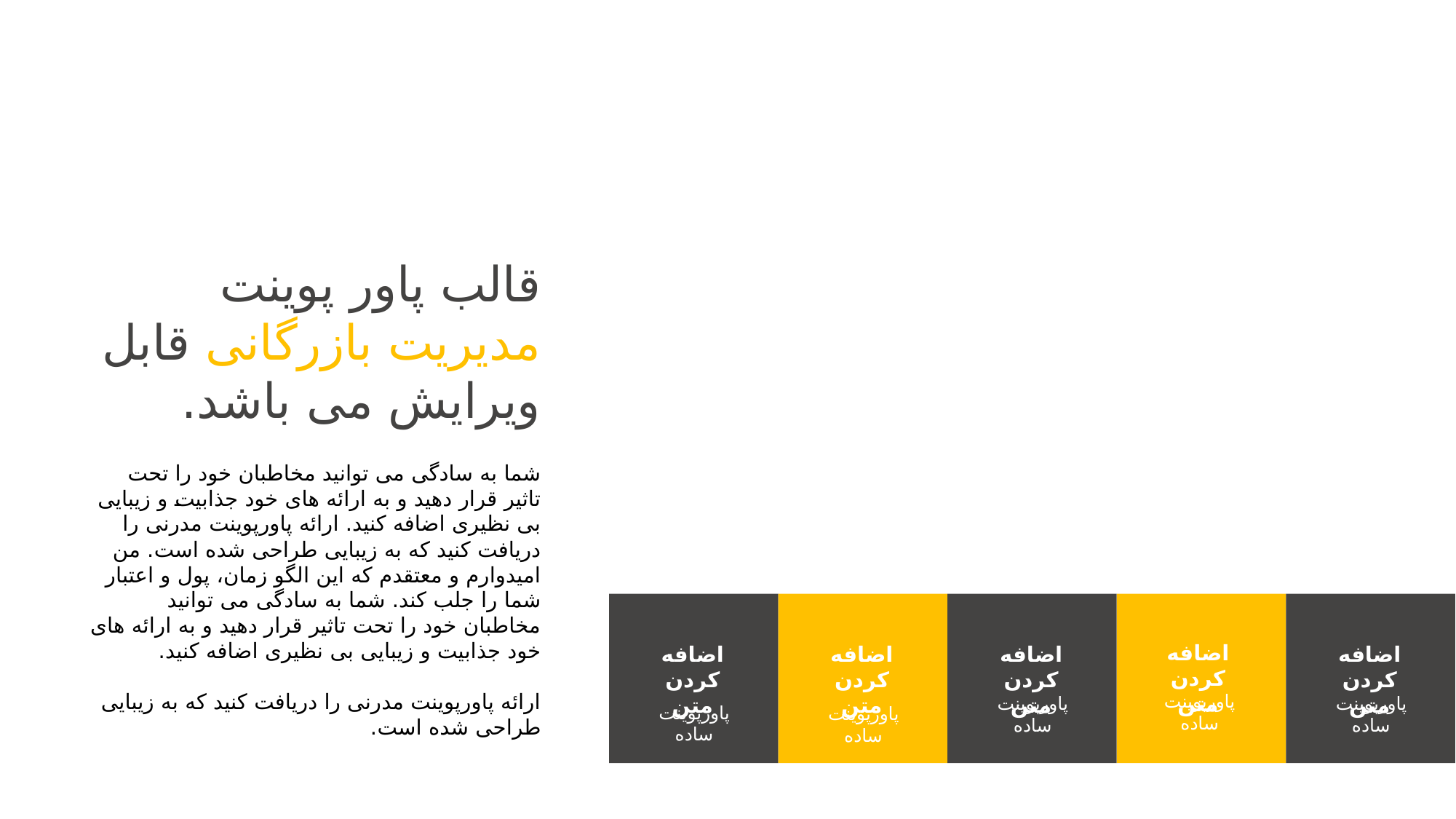

قالب پاور پوینت مدیریت بازرگانی قابل ویرایش می باشد.
شما به سادگی می توانید مخاطبان خود را تحت تاثیر قرار دهید و به ارائه های خود جذابیت و زیبایی بی نظیری اضافه کنید. ارائه پاورپوینت مدرنی را دریافت کنید که به زیبایی طراحی شده است. من امیدوارم و معتقدم که این الگو زمان، پول و اعتبار شما را جلب کند. شما به سادگی می توانید مخاطبان خود را تحت تاثیر قرار دهید و به ارائه های خود جذابیت و زیبایی بی نظیری اضافه کنید.

ارائه پاورپوینت مدرنی را دریافت کنید که به زیبایی طراحی شده است.

اضافه کردن متن
پاورپوینت ساده
اضافه کردن متن
پاورپوینت ساده
اضافه کردن متن
پاورپوینت ساده
اضافه کردن متن
پاورپوینت ساده
اضافه کردن متن
پاورپوینت ساده